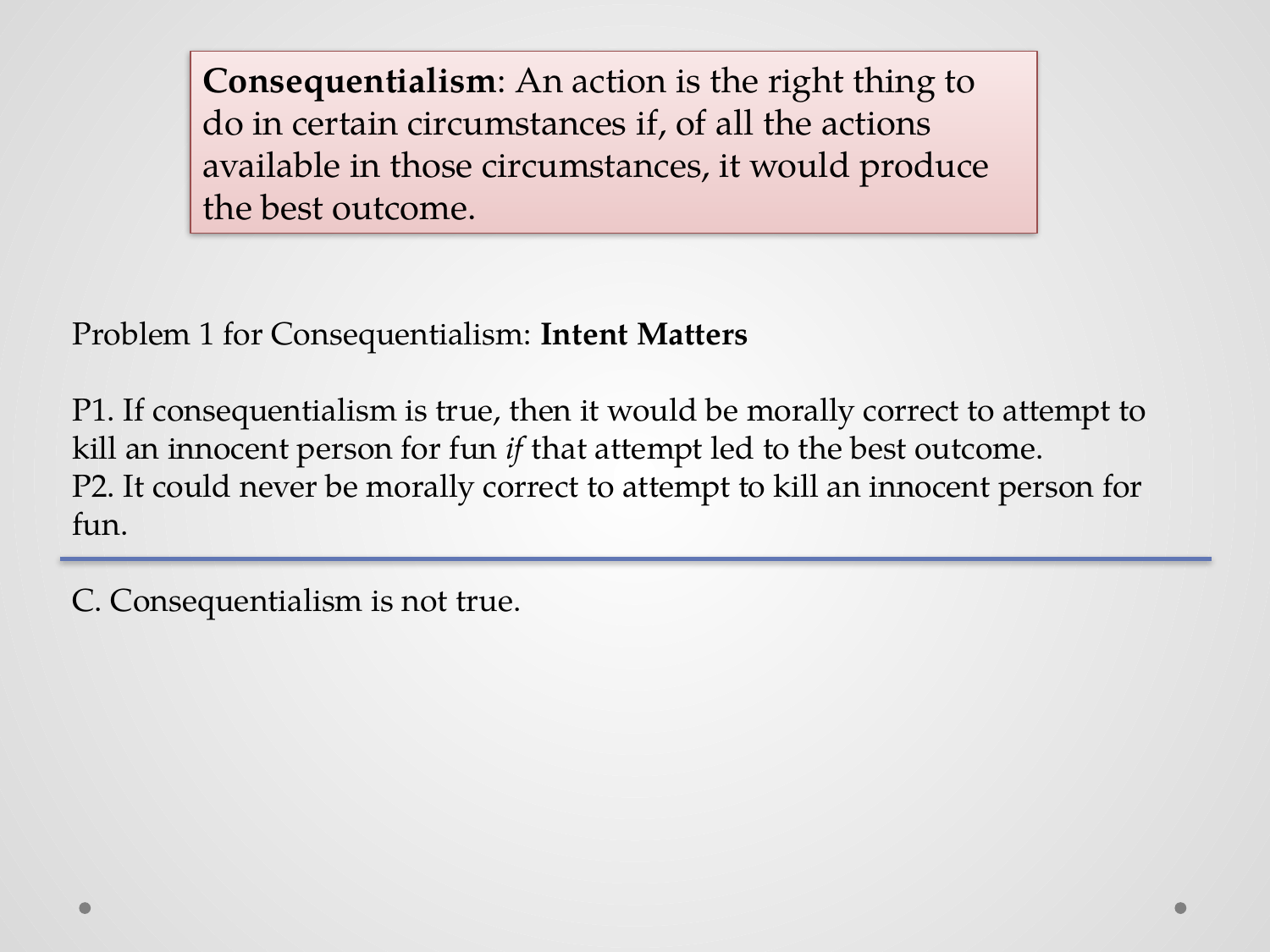

Consequentialism: An action is the right thing to do in certain circumstances if, of all the actions available in those circumstances, it would produce the best outcome.
Problem 1 for Consequentialism: Intent Matters

P1. If consequentialism is true, then it would be morally correct to attempt to kill an innocent person for fun if that attempt led to the best outcome.
P2. It could never be morally correct to attempt to kill an innocent person for fun.

C. Consequentialism is not true.